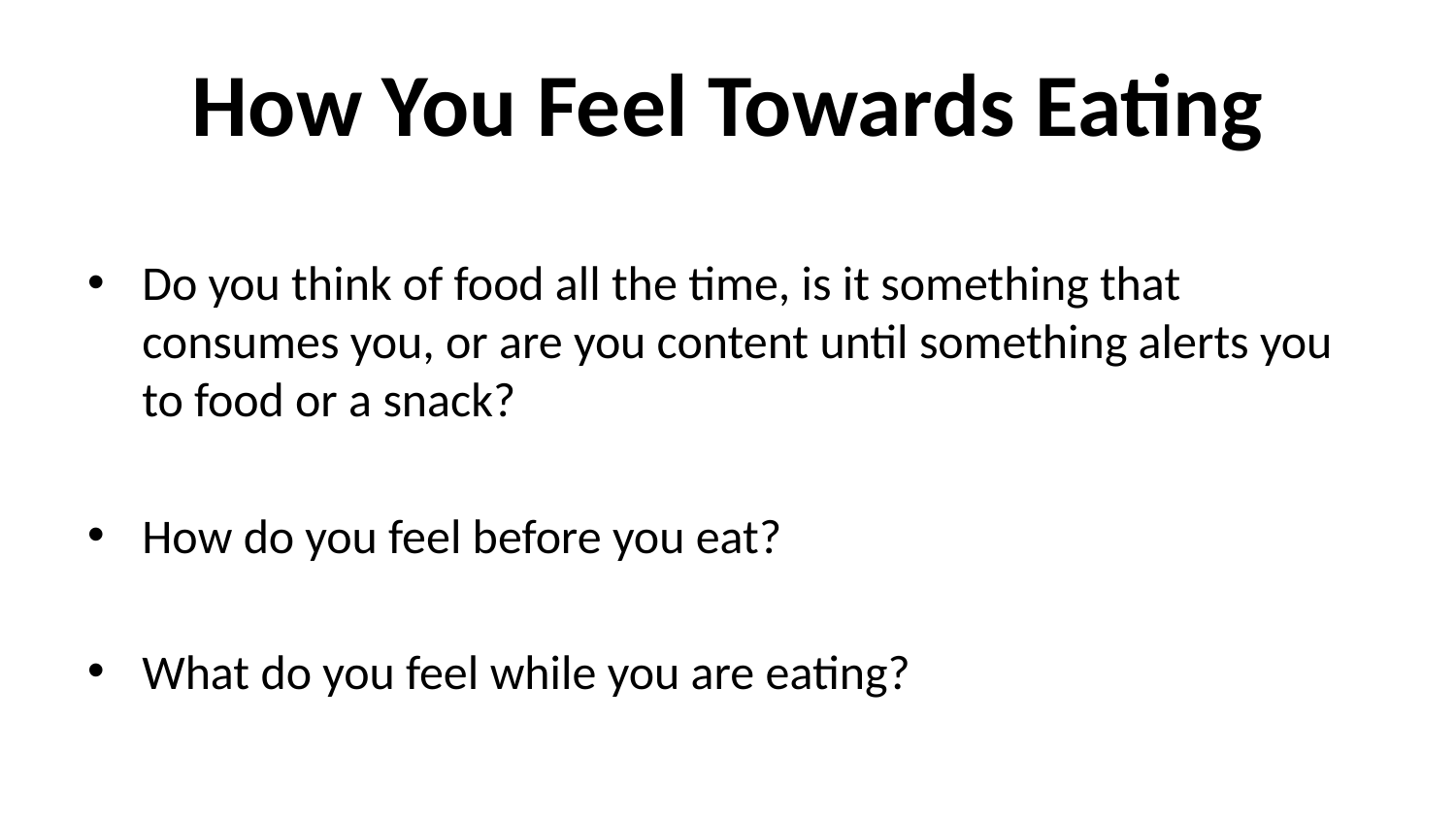

# How You Feel Towards Eating
Do you think of food all the time, is it something that consumes you, or are you content until something alerts you to food or a snack?

How do you feel before you eat?

What do you feel while you are eating?